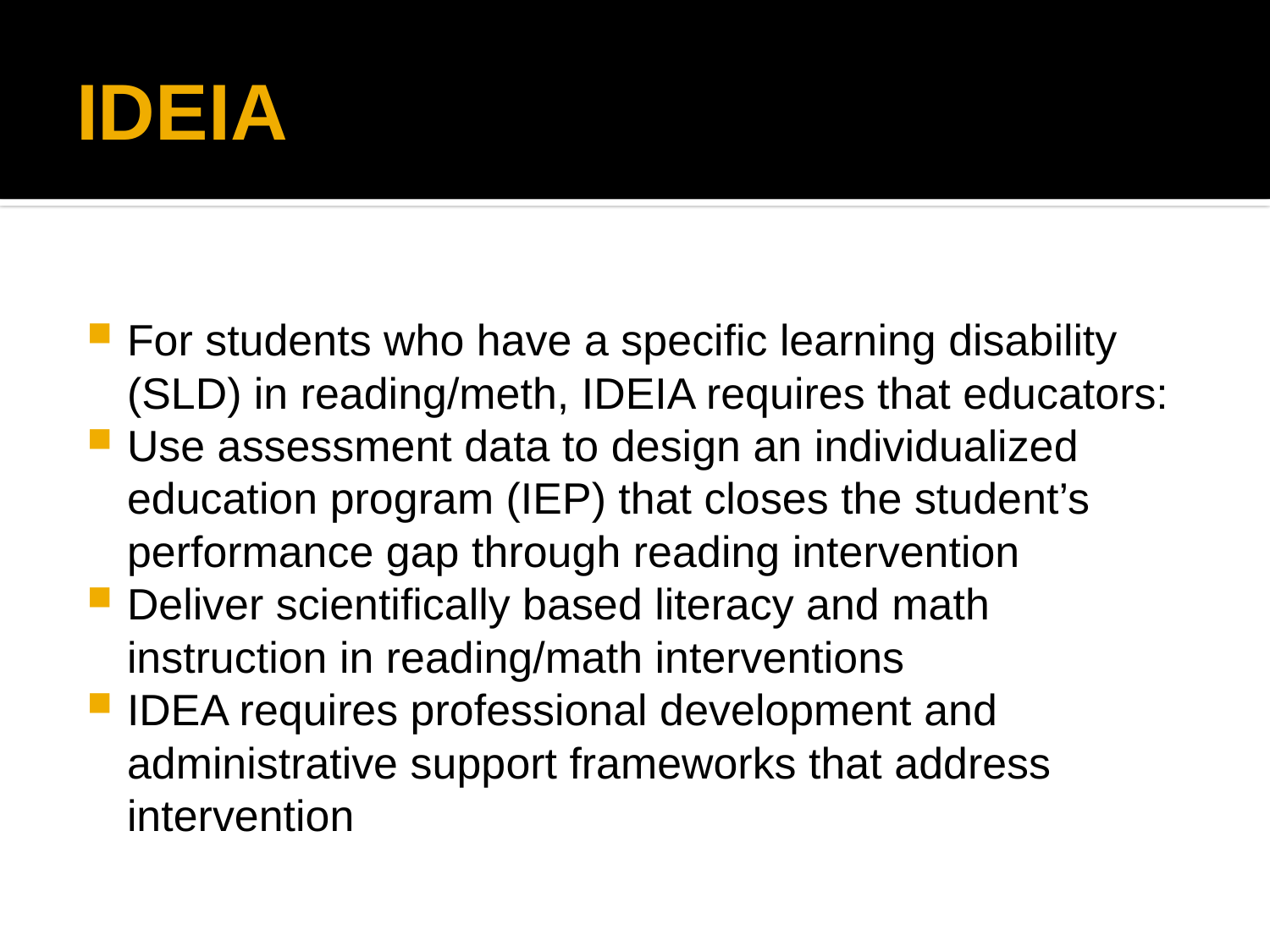

# IDEIA

For students who have a specific learning disability (SLD) in reading/meth, IDEIA requires that educators:
Use assessment data to design an individualized education program (IEP) that closes the student’s performance gap through reading intervention
Deliver scientifically based literacy and math instruction in reading/math interventions
IDEA requires professional development and administrative support frameworks that address intervention